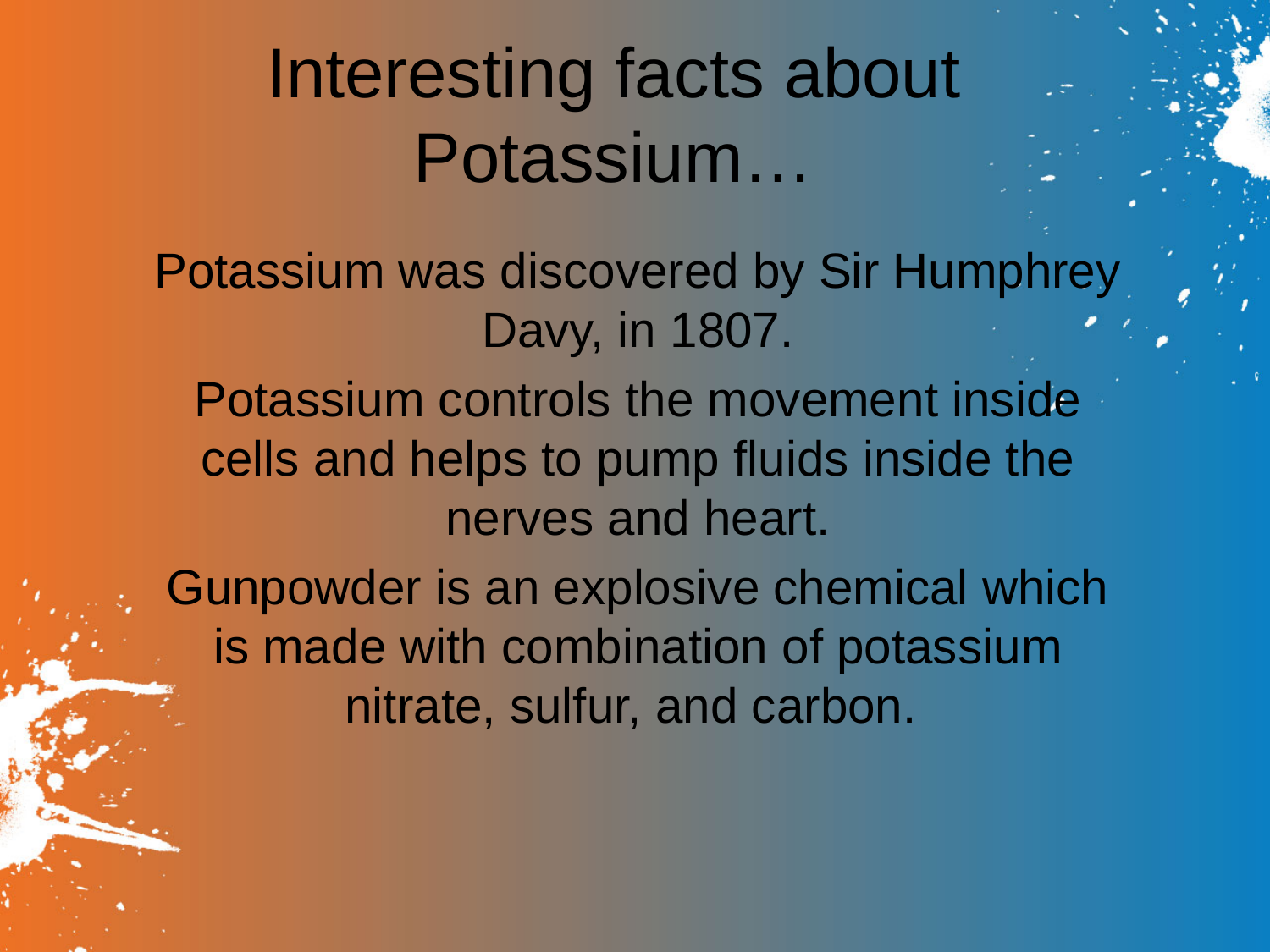

# Interesting facts about Potassium…
Potassium was discovered by Sir Humphrey Davy, in 1807.
Potassium controls the movement inside cells and helps to pump fluids inside the nerves and heart.
Gunpowder is an explosive chemical which is made with combination of potassium nitrate, sulfur, and carbon.